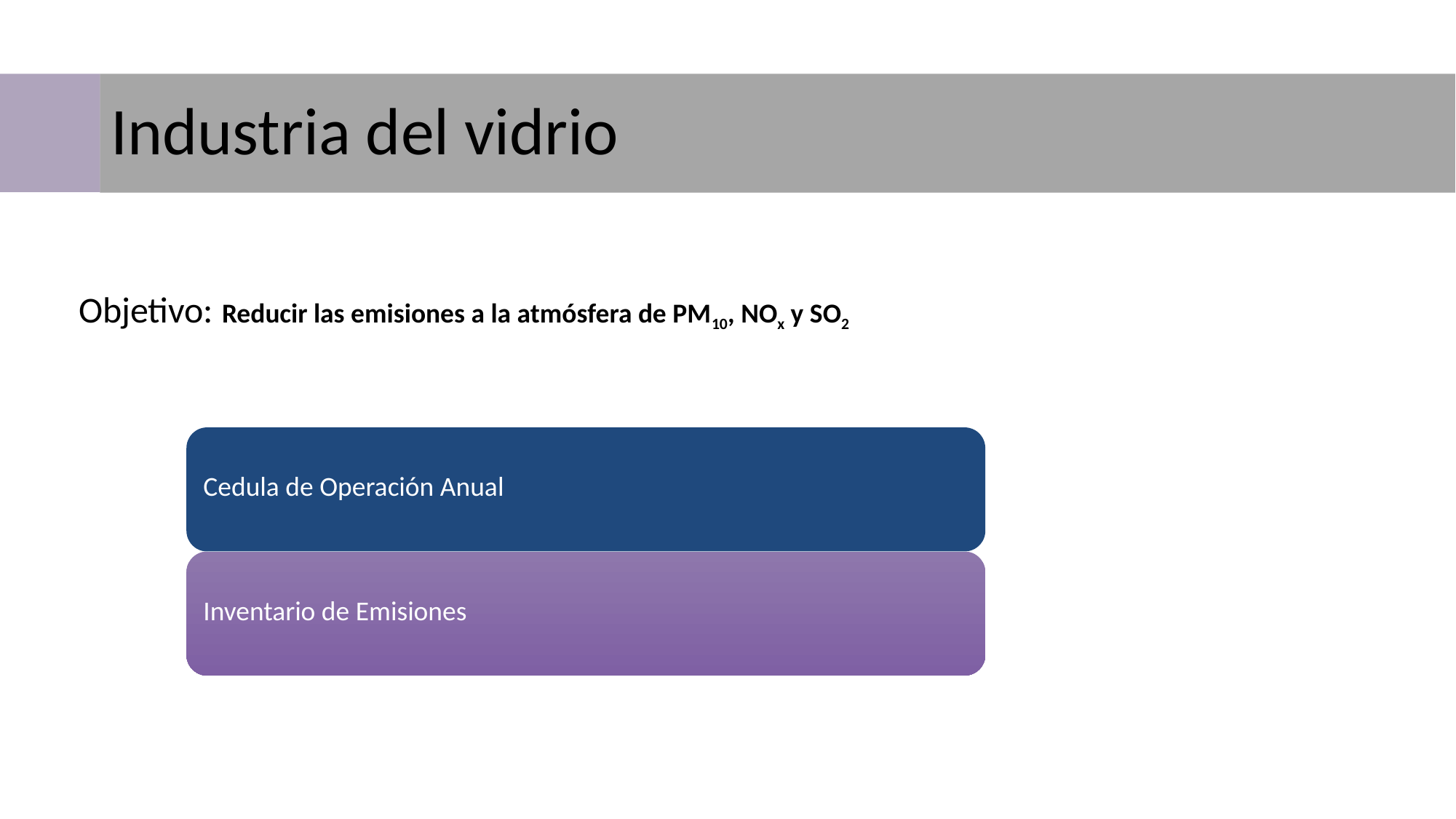

# Industria del vidrio
Objetivo: Reducir las emisiones a la atmósfera de PM10, NOx y SO2
Cedula de Operación Anual
Inventario de Emisiones